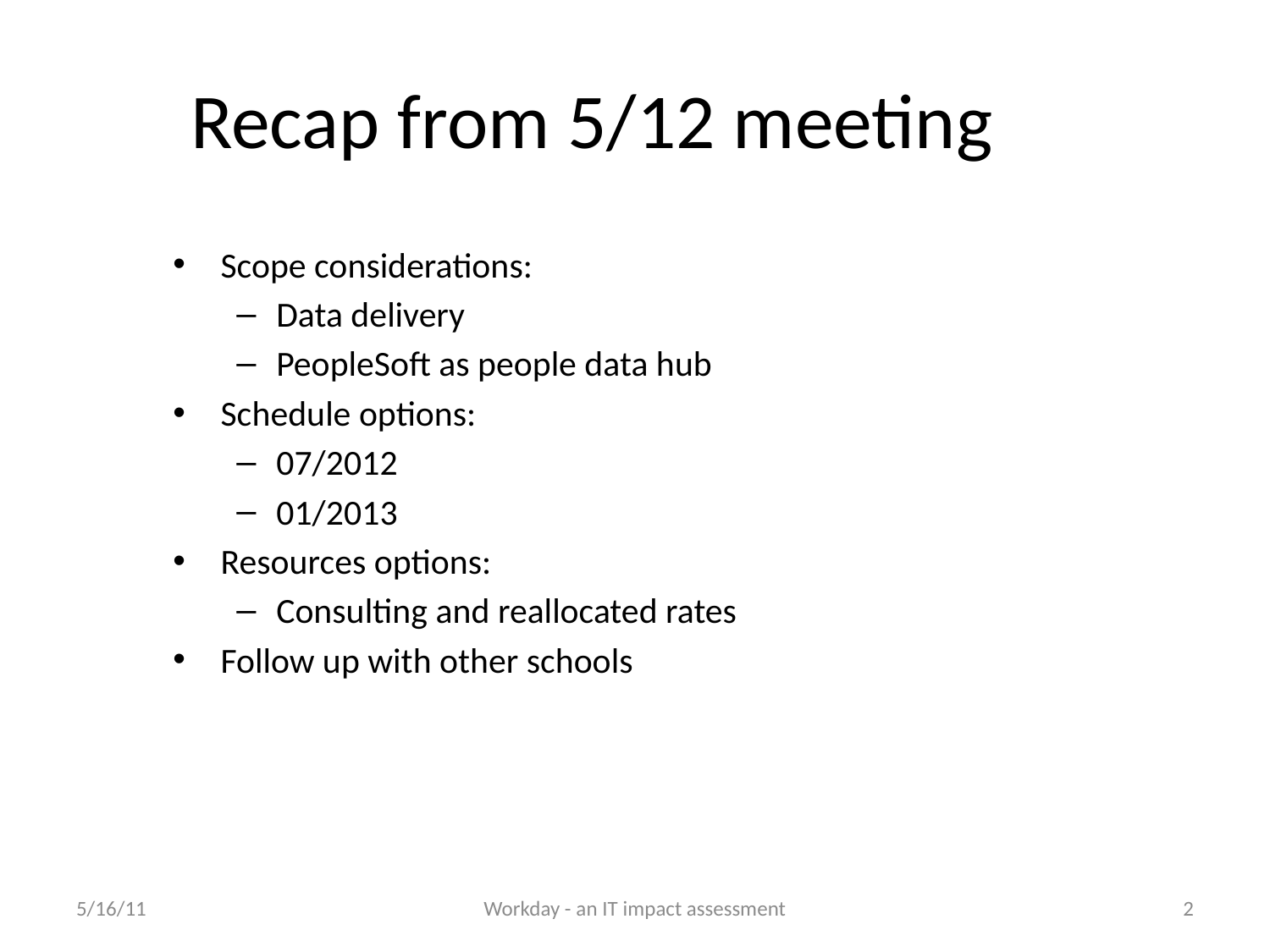

Recap from 5/12 meeting
Scope considerations:
Data delivery
PeopleSoft as people data hub
Schedule options:
07/2012
01/2013
Resources options:
Consulting and reallocated rates
Follow up with other schools
5/16/11
Workday - an IT impact assessment
2